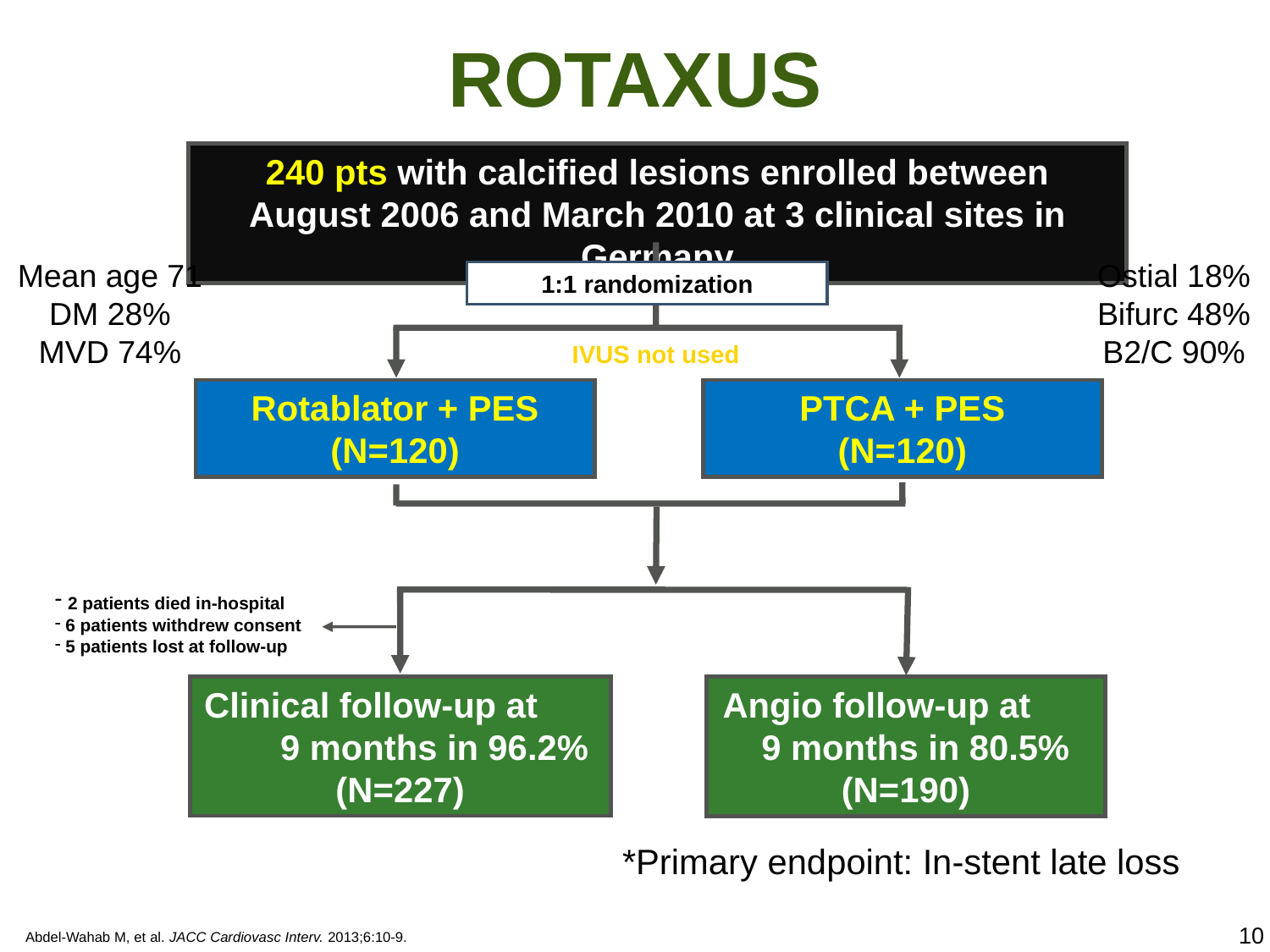

ROTAXUS
240 pts with calcified lesions enrolled between August 2006 and March 2010 at 3 clinical sites in Germany

Mean age 71
DM 28%
MVD 74%
Ostial 18%
Bifurc 48%
B2/C 90%
1:1 randomization

IVUS not used
Rotablator + PES
(N=120)
PTCA + PES
(N=120)

 2 patients died in-hospital
 6 patients withdrew consent
 5 patients lost at follow-up

Clinical follow-up at              9 months in 96.2% (N=227)
Angio follow-up at         9 months in 80.5% (N=190)
*Primary endpoint: In-stent late loss
10
Abdel-Wahab M, et al. JACC Cardiovasc Interv. 2013;6:10-9.